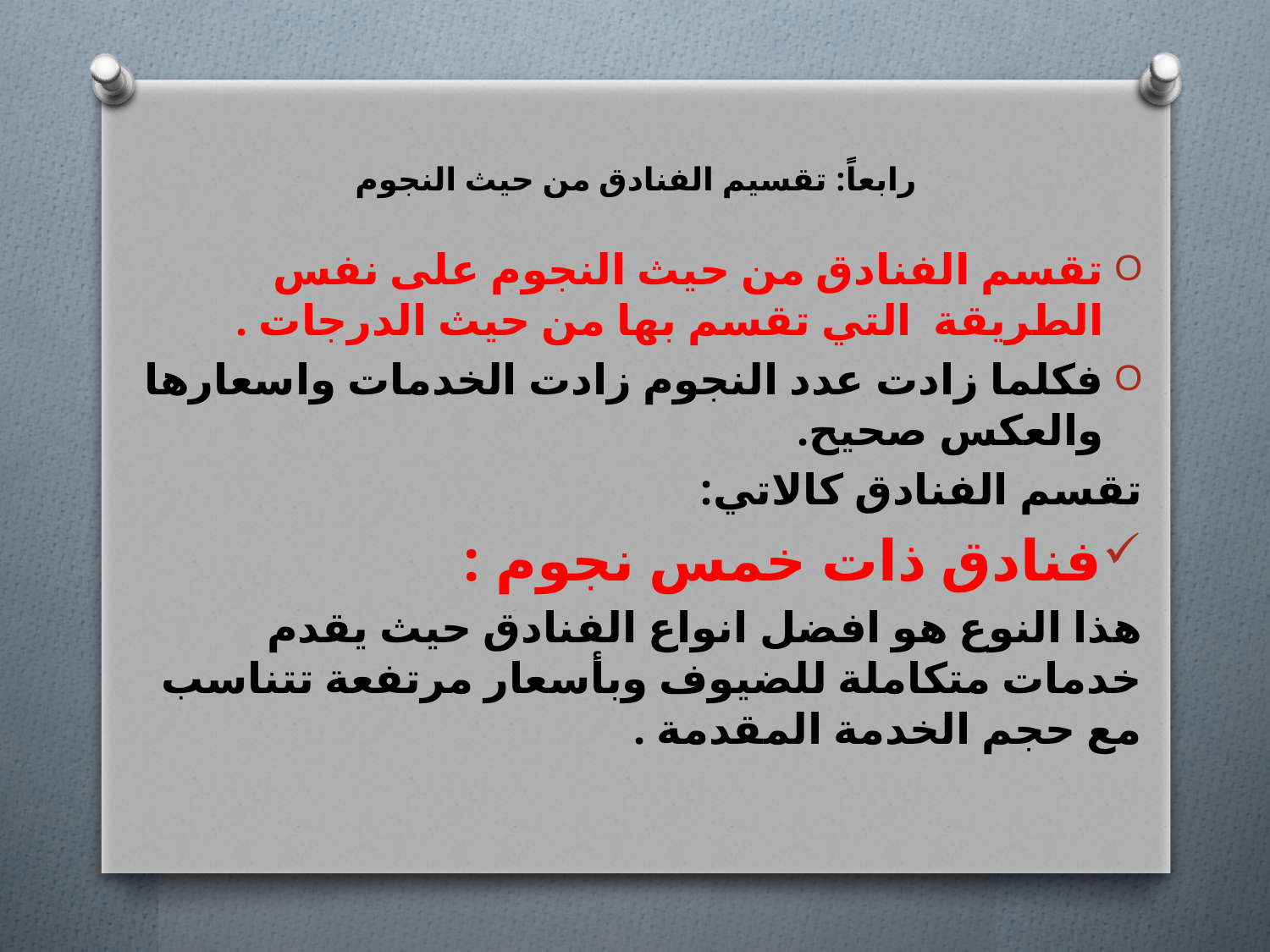

# رابعاً: تقسيم الفنادق من حيث النجوم
تقسم الفنادق من حيث النجوم على نفس الطريقة  التي تقسم بها من حيث الدرجات .
فكلما زادت عدد النجوم زادت الخدمات واسعارها والعكس صحيح.
تقسم الفنادق كالاتي:
فنادق ذات خمس نجوم :
هذا النوع هو افضل انواع الفنادق حيث يقدم خدمات متكاملة للضيوف وبأسعار مرتفعة تتناسب مع حجم الخدمة المقدمة .